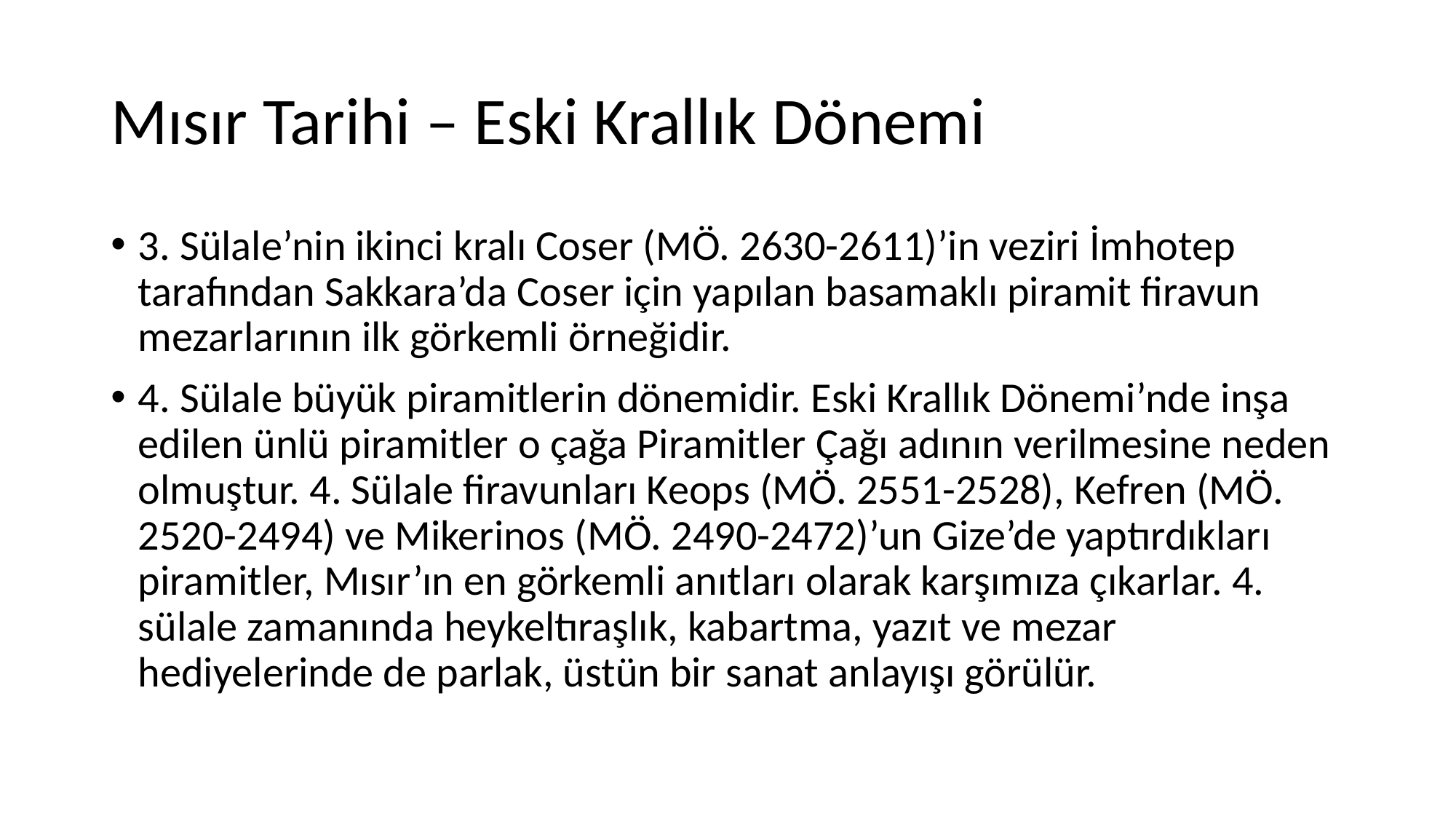

# Mısır Tarihi – Eski Krallık Dönemi
3. Sülale’nin ikinci kralı Coser (MÖ. 2630-2611)’in veziri İmhotep tarafından Sakkara’da Coser için yapılan basamaklı piramit firavun mezarlarının ilk görkemli örneğidir.
4. Sülale büyük piramitlerin dönemidir. Eski Krallık Dönemi’nde inşa edilen ünlü piramitler o çağa Piramitler Çağı adının verilmesine neden olmuştur. 4. Sülale firavunları Keops (MÖ. 2551-2528), Kefren (MÖ. 2520-2494) ve Mikerinos (MÖ. 2490-2472)’un Gize’de yaptırdıkları piramitler, Mısır’ın en görkemli anıtları olarak karşımıza çıkarlar. 4. sülale zamanında heykeltıraşlık, kabartma, yazıt ve mezar hediyelerinde de parlak, üstün bir sanat anlayışı görülür.